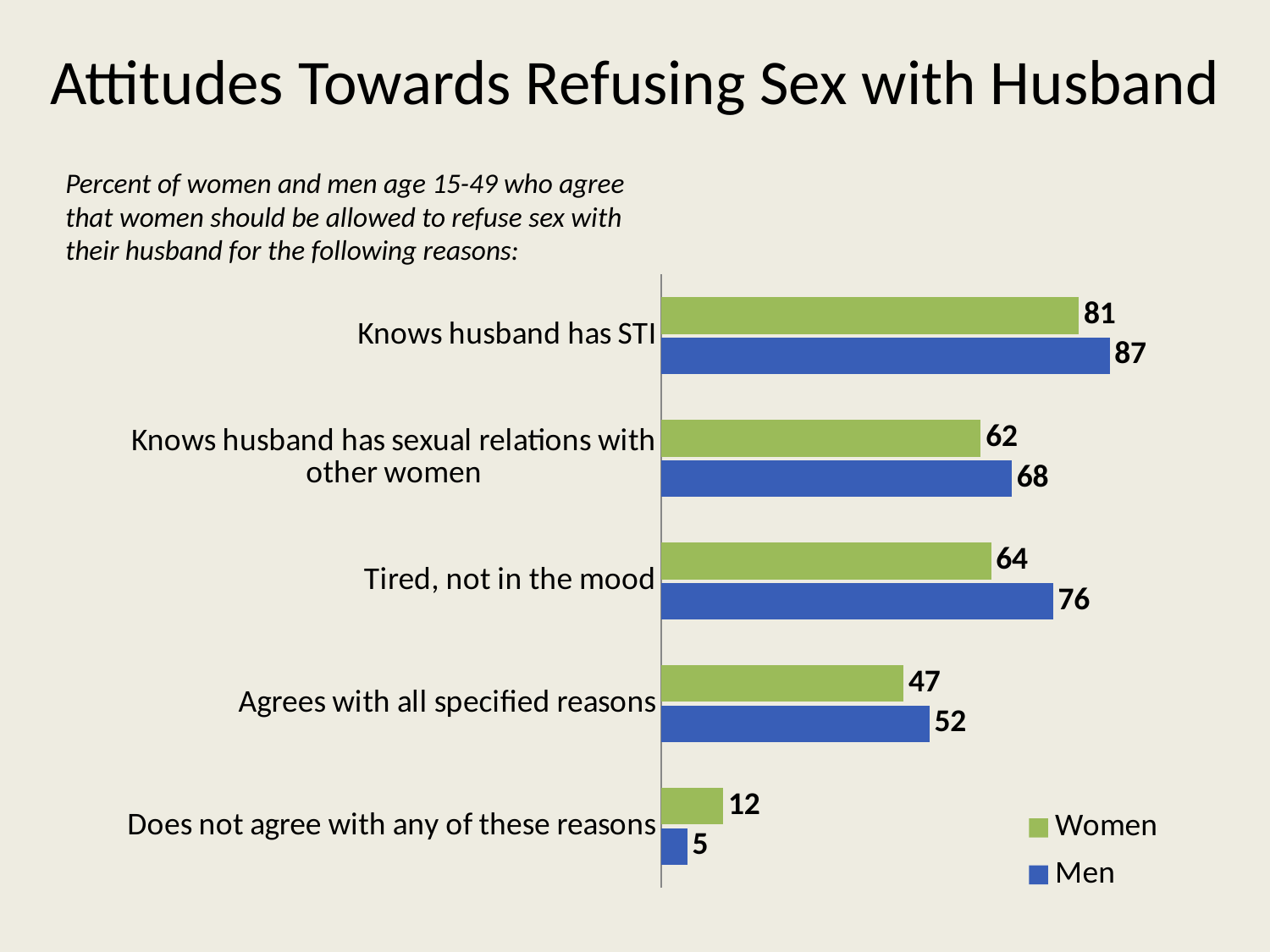

# Attitudes Towards Refusing Sex with Husband
Percent of women and men age 15-49 who agree that women should be allowed to refuse sex with their husband for the following reasons:

### Chart

| Category | Men | Women |
|---|---|---|
| Does not agree with any of these reasons | 5.0 | 12.0 |
| Agrees with all specified reasons | 52.0 | 47.0 |
| Tired, not in the mood | 76.0 | 64.0 |
| Knows husband has sexual relations with other women | 68.0 | 62.0 |
| Knows husband has STI | 87.0 | 81.0 |